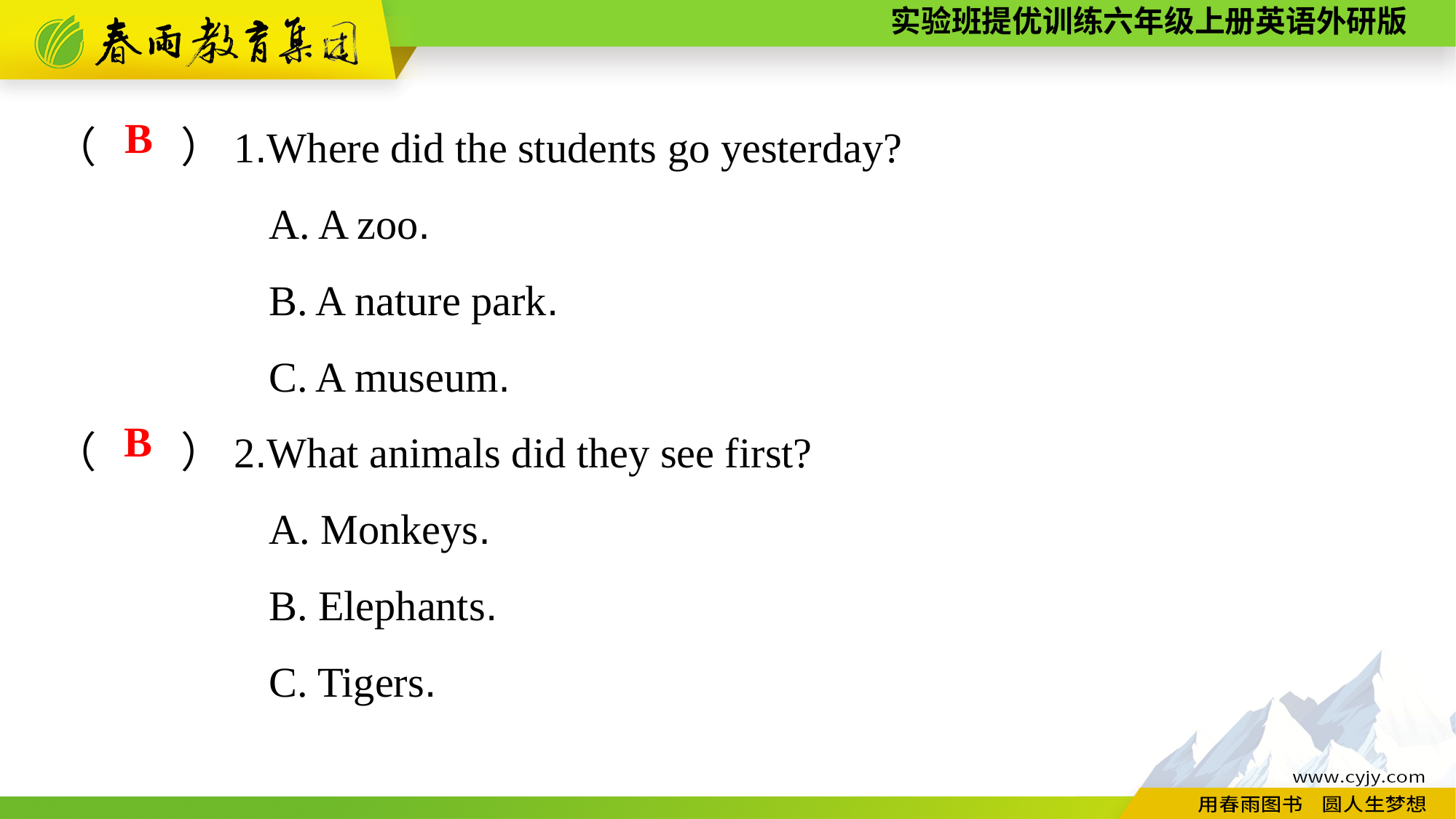

（　　）1.Where did the students go yesterday?
A. A zoo.
B. A nature park.
C. A museum.
（　　）2.What animals did they see first?
A. Monkeys.
B. Elephants.
C. Tigers.
B
B